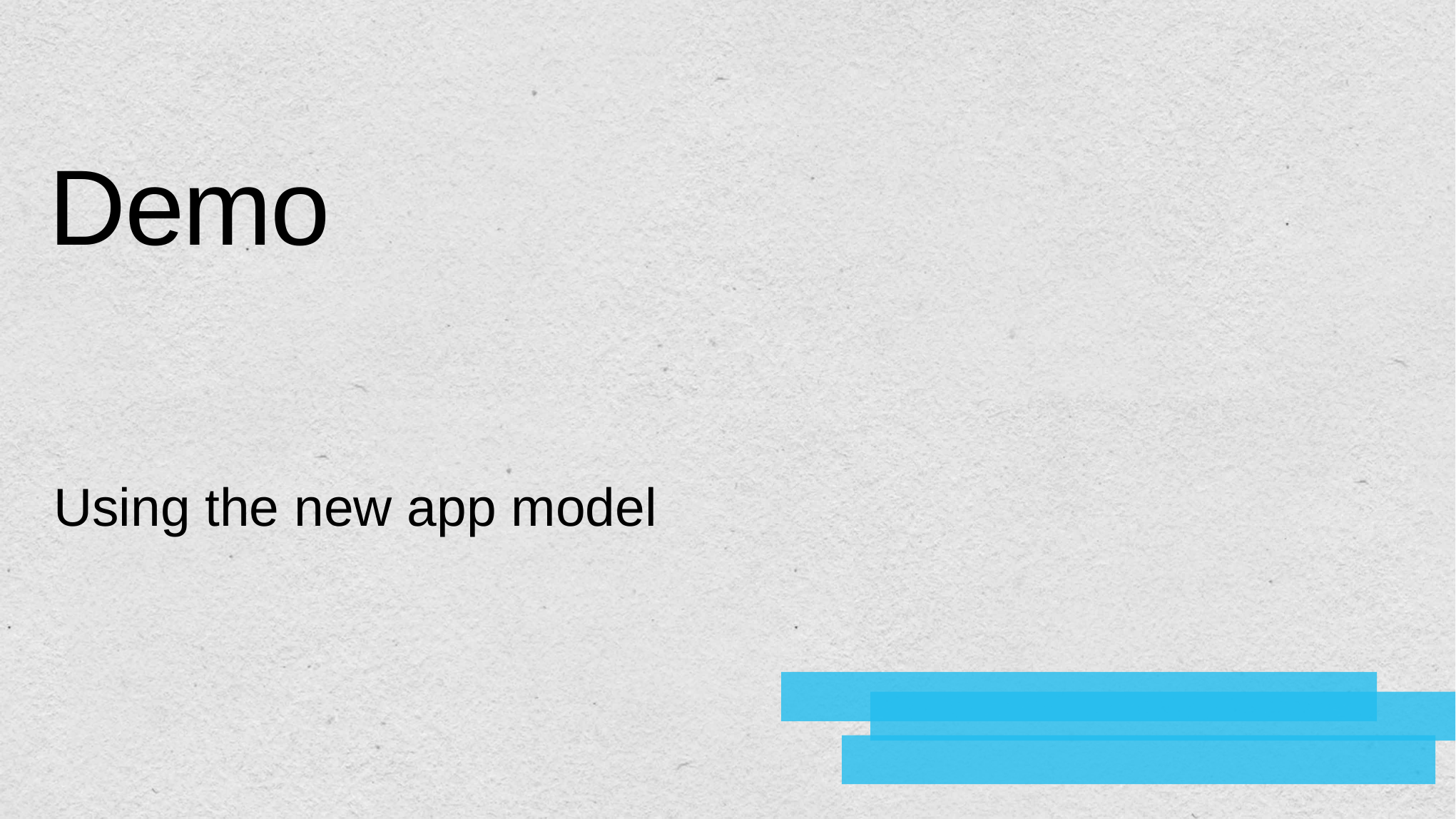

# Demo
Using the new app model